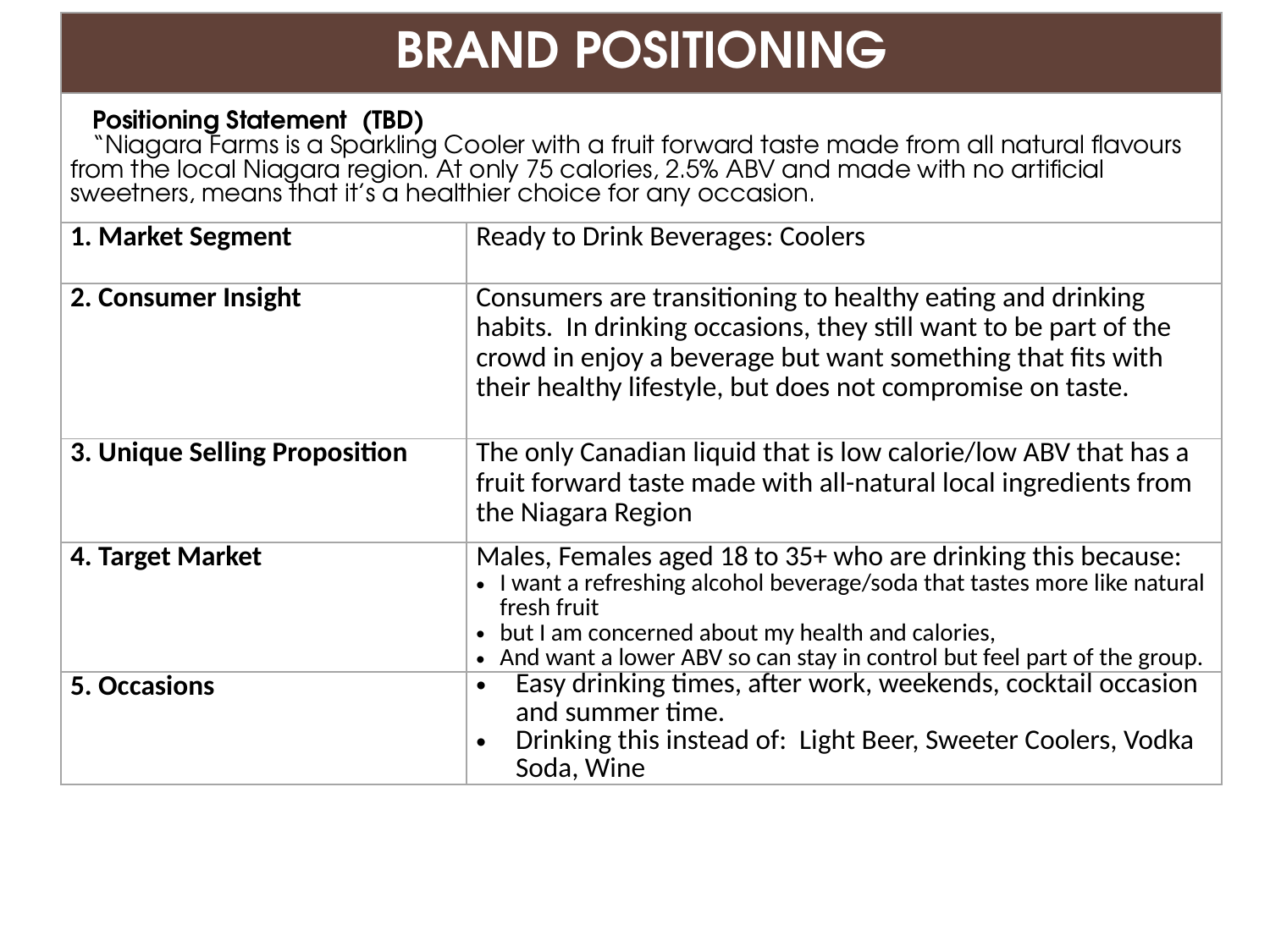

| BRAND POSITIONING |  |
| --- | --- |
| Positioning Statement (TBD)  “Niagara Farms is a Sparkling Cooler with a fruit forward taste made from all natural flavours from the local Niagara region. At only 75 calories, 2.5% ABV and made with no artificial sweetners, means that it’s a healthier choice for any occasion. |  |
| 1. Market Segment | Ready to Drink Beverages: Coolers |
| 2. Consumer Insight | Consumers are transitioning to healthy eating and drinking habits. In drinking occasions, they still want to be part of the crowd in enjoy a beverage but want something that fits with their healthy lifestyle, but does not compromise on taste. |
| 3. Unique Selling Proposition | The only Canadian liquid that is low calorie/low ABV that has a fruit forward taste made with all-natural local ingredients from the Niagara Region |
| 4. Target Market | Males, Females aged 18 to 35+ who are drinking this because: I want a refreshing alcohol beverage/soda that tastes more like natural fresh fruit but I am concerned about my health and calories, And want a lower ABV so can stay in control but feel part of the group. |
| 5. Occasions | Easy drinking times, after work, weekends, cocktail occasion and summer time. Drinking this instead of: Light Beer, Sweeter Coolers, Vodka Soda, Wine |